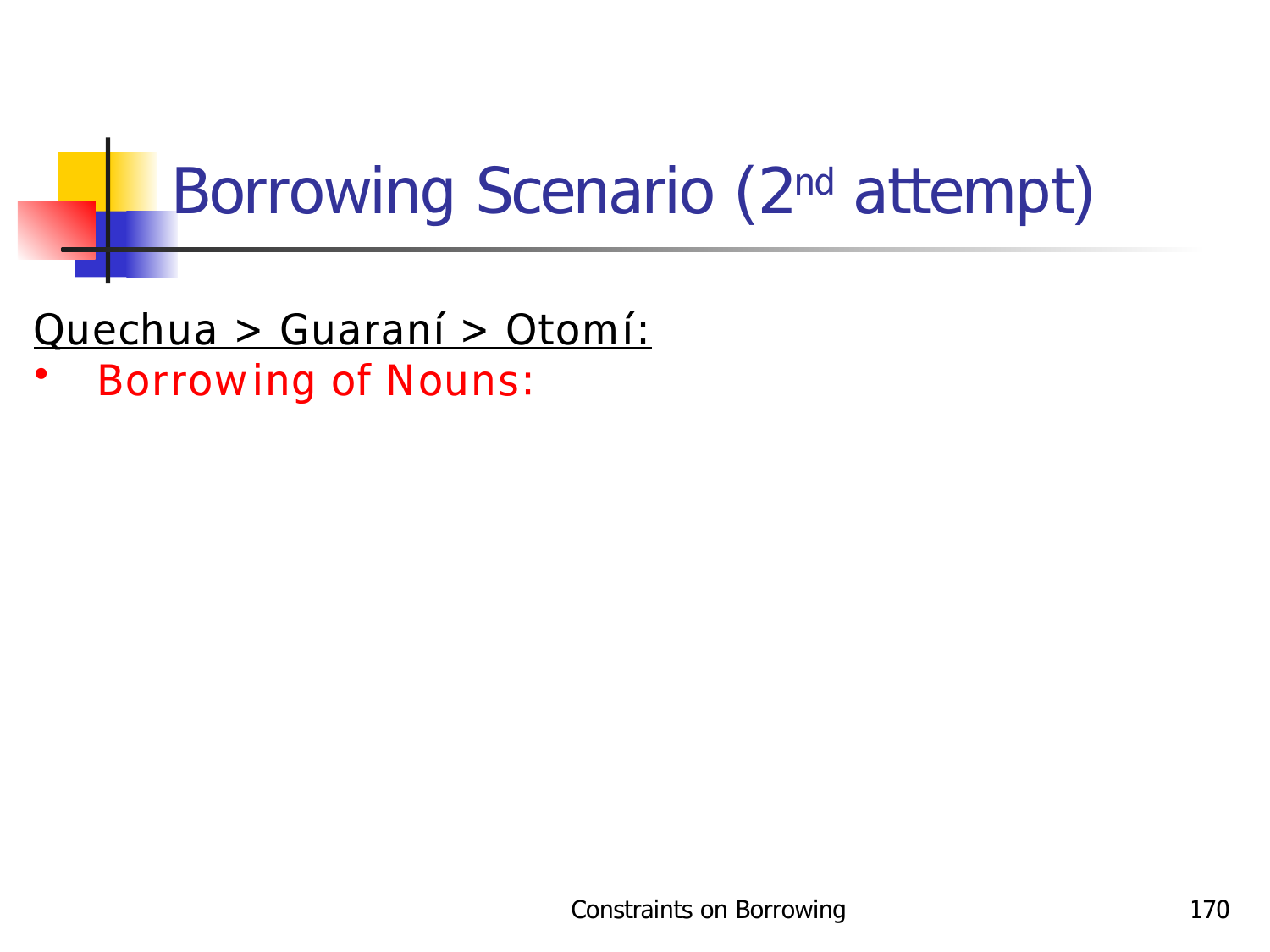

# Borrowing Scenario (2nd attempt)
Quechua > Guaraní > Otomí:
Borrowing of Nouns:
Constraints on Borrowing
170